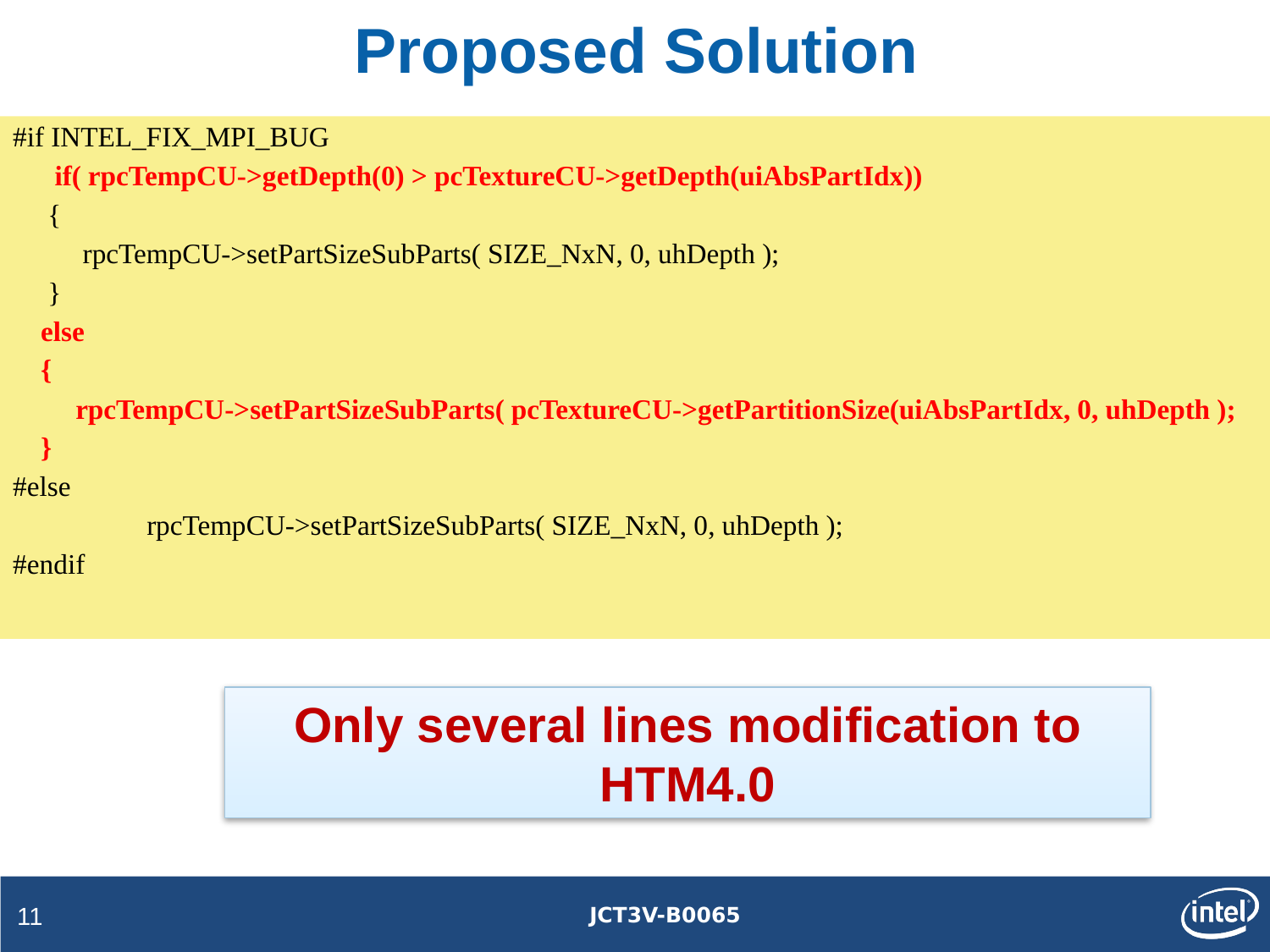

# Proposed Solution
#if INTEL_FIX_MPI_BUG
      if( rpcTempCU->getDepth(0) > pcTextureCU->getDepth(uiAbsPartIdx))
     {
          rpcTempCU->setPartSizeSubParts( SIZE_NxN, 0, uhDepth );
     }
    else
    {
         rpcTempCU->setPartSizeSubParts( pcTextureCU->getPartitionSize(uiAbsPartIdx, 0, uhDepth );
    }
#else
	 rpcTempCU->setPartSizeSubParts( SIZE_NxN, 0, uhDepth );
#endif

Only several lines modification to HTM4.0